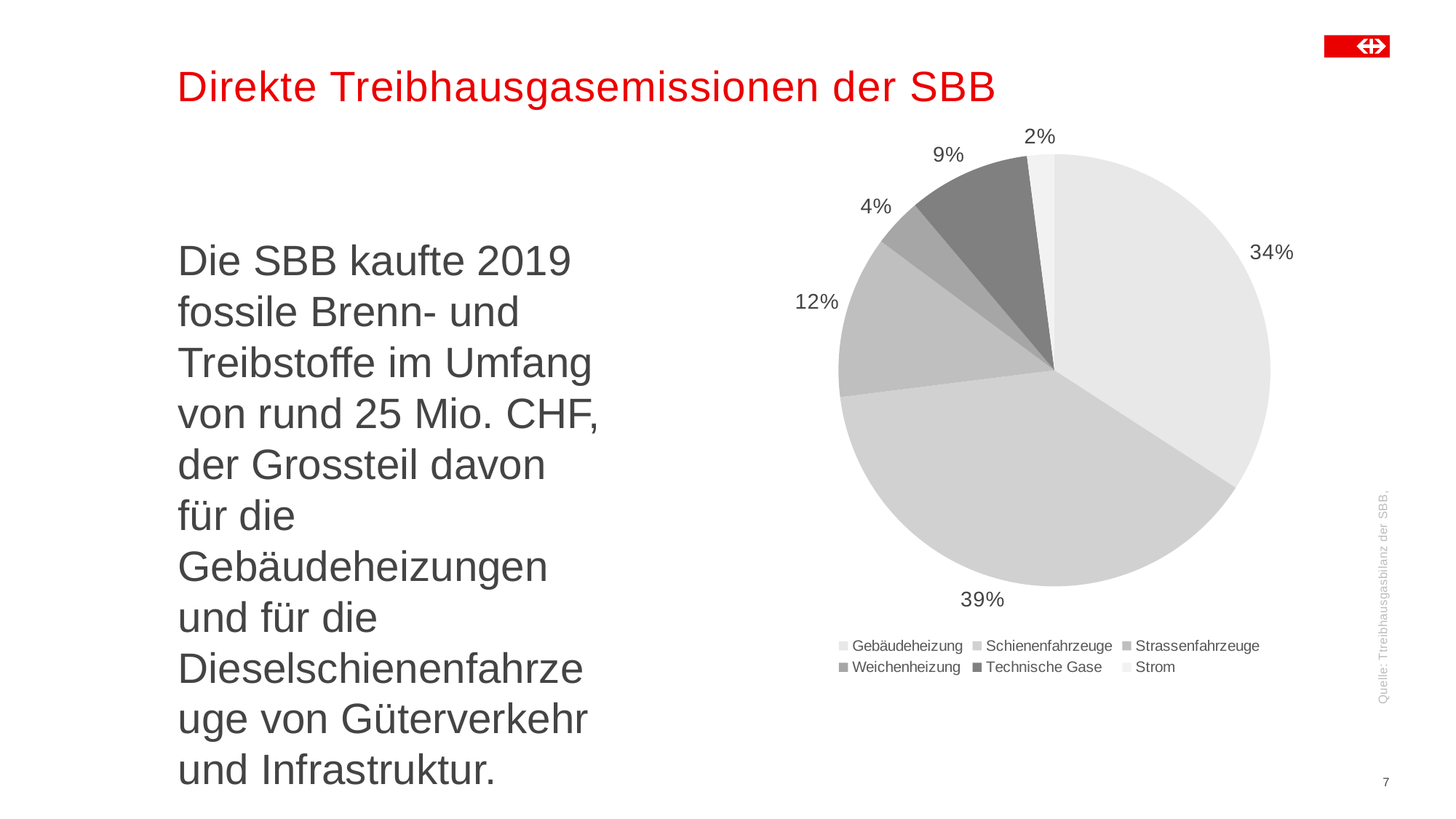

# Direkte Treibhausgasemissionen der SBB

### Chart

| Category | Kategorie 1 | Kategorie 2 |
|---|---|---|
| Gebäudeheizung | 28139.0 | 28139.0 |
| Schienenfahrzeuge | 32029.0 | 32029.0 |
| Strassenfahrzeuge | 10017.0 | 10017.0 |
| Weichenheizung | 3011.0 | 3011.0 |
| Technische Gase | 7532.0 | 7532.0 |
| Strom | 1680.0 | 1680.0 |
Die SBB kaufte 2019 fossile Brenn- und Treibstoffe im Umfang von rund 25 Mio. CHF, der Grossteil davon für die Gebäudeheizungen und für die Dieselschienenfahrzeuge von Güterverkehr und Infrastruktur.

Insgesamt ergaben sich 2019 direkte Treibhausgas-emissionen (Scope 1 & 2) von rund 90’000 t CO2-Äquivalenten.
Quelle: Ttreibhausgasbilanz der SBB,
7